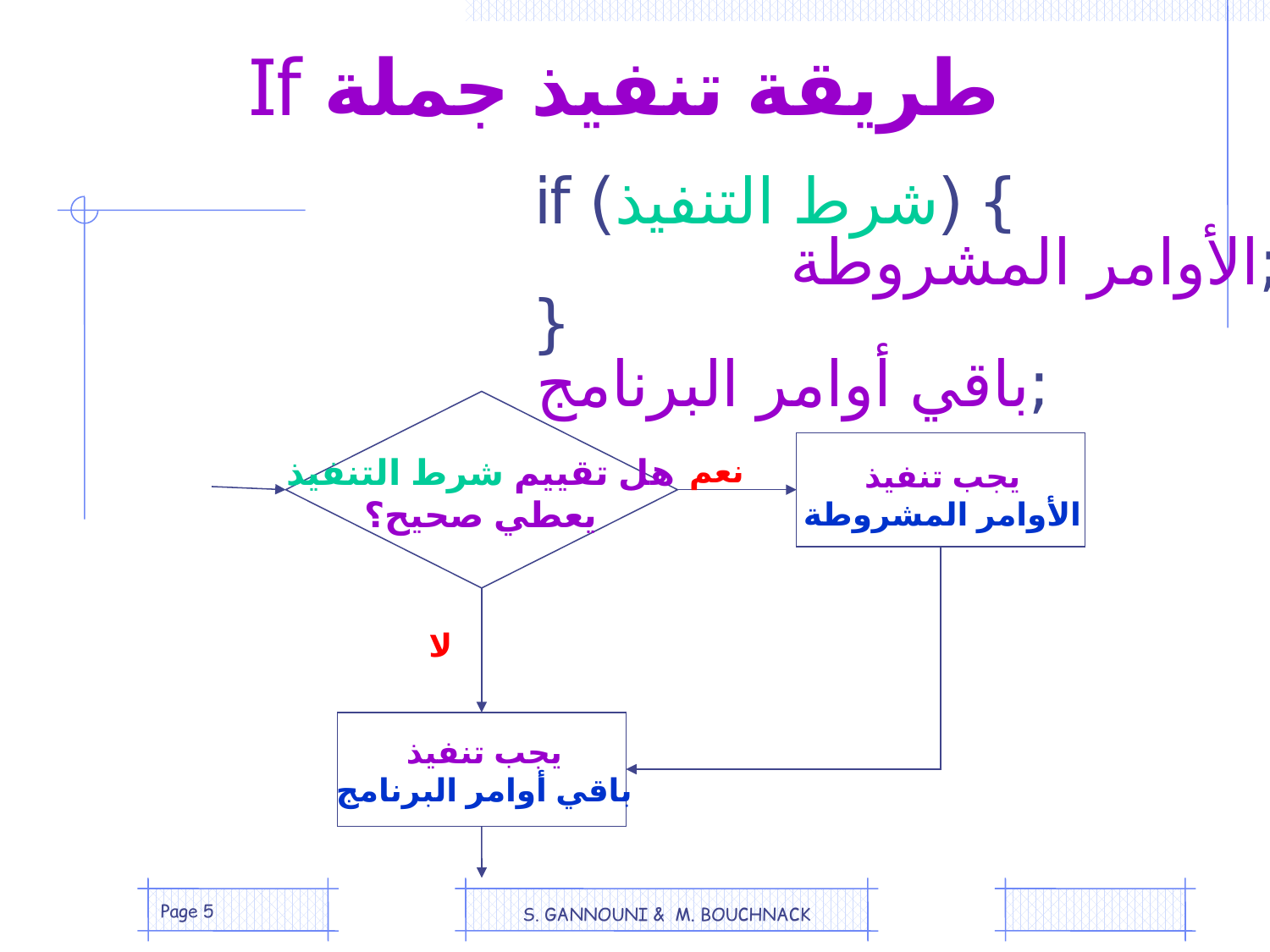

# طريقة تنفيذ جملة If
if (شرط التنفيذ) {
		الأوامر المشروطة;
}
باقي أوامر البرنامج;

هل تقييم شرط التنفيذ
يعطي صحيح؟

يجب تنفيذ
الأوامر المشروطة
نعم
لا

يجب تنفيذ
باقي أوامر البرنامج

Page 5
S. GANNOUNI &  M. BOUCHNACK